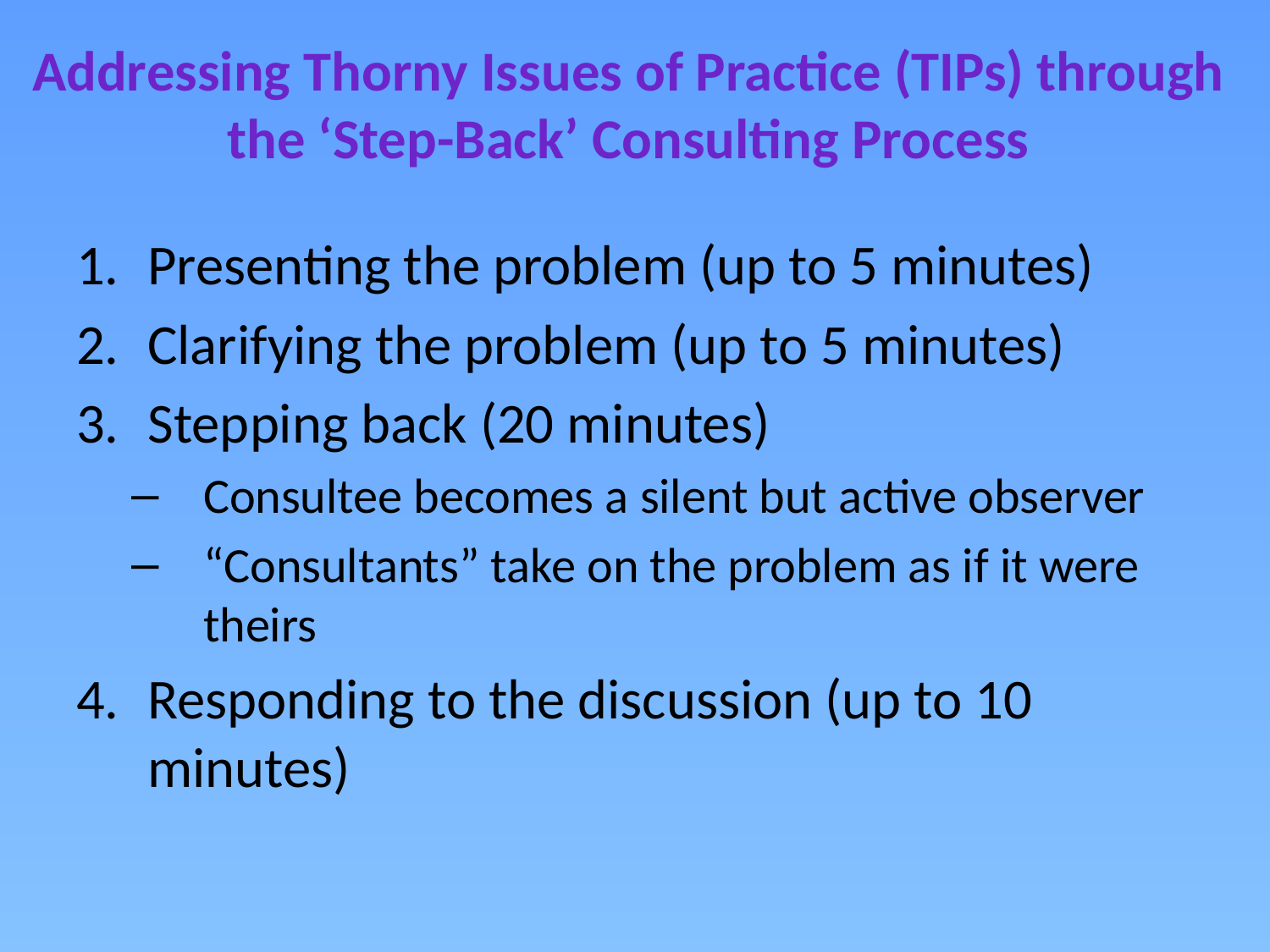

# Addressing Thorny Issues of Practice (TIPs) through the ‘Step-Back’ Consulting Process
Presenting the problem (up to 5 minutes)
Clarifying the problem (up to 5 minutes)
Stepping back (20 minutes)
Consultee becomes a silent but active observer
“Consultants” take on the problem as if it were theirs
Responding to the discussion (up to 10 minutes)